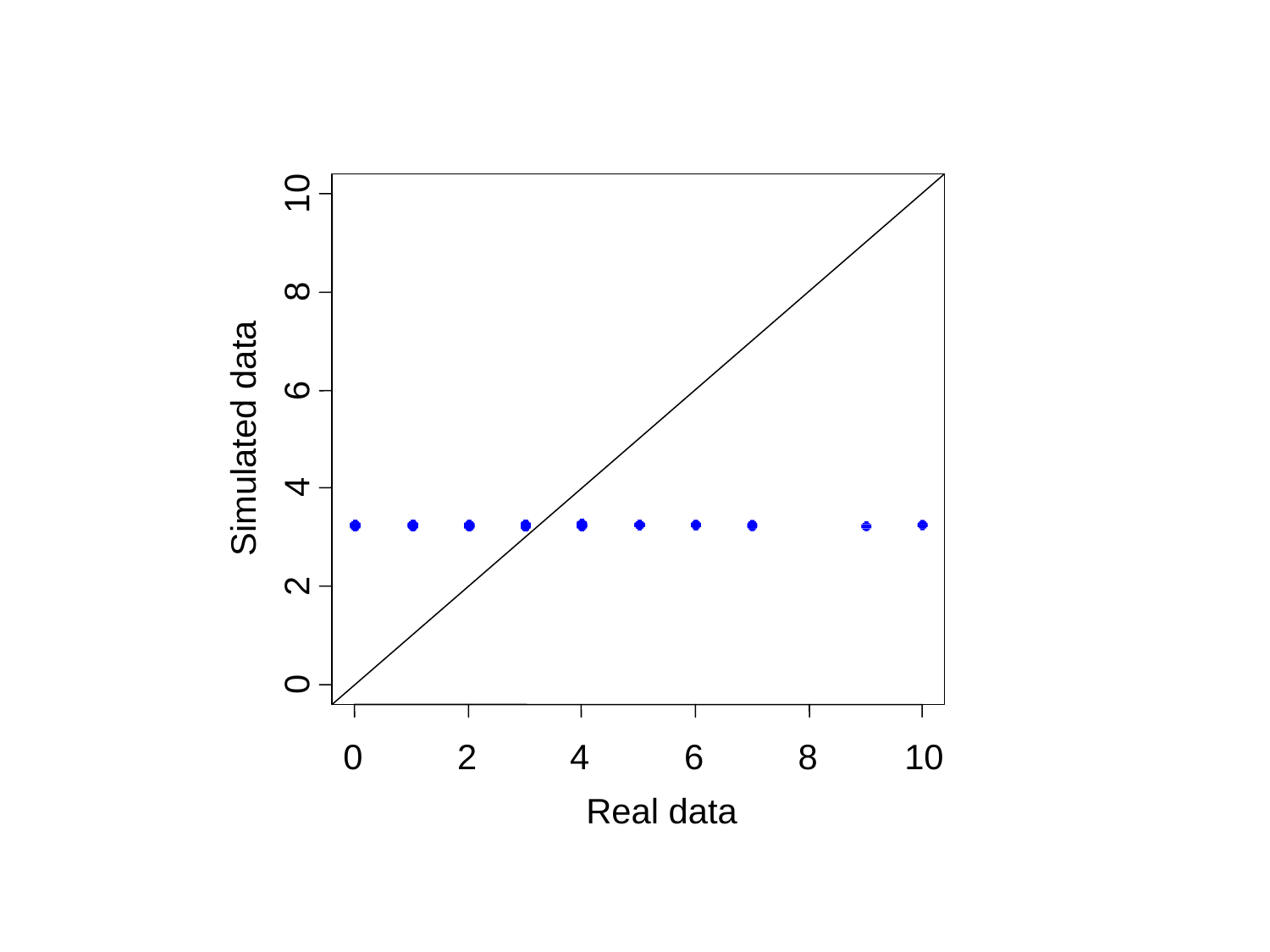

10

8

6

Simulated data
4

2

0

0
2
4
6
8
10
Real data